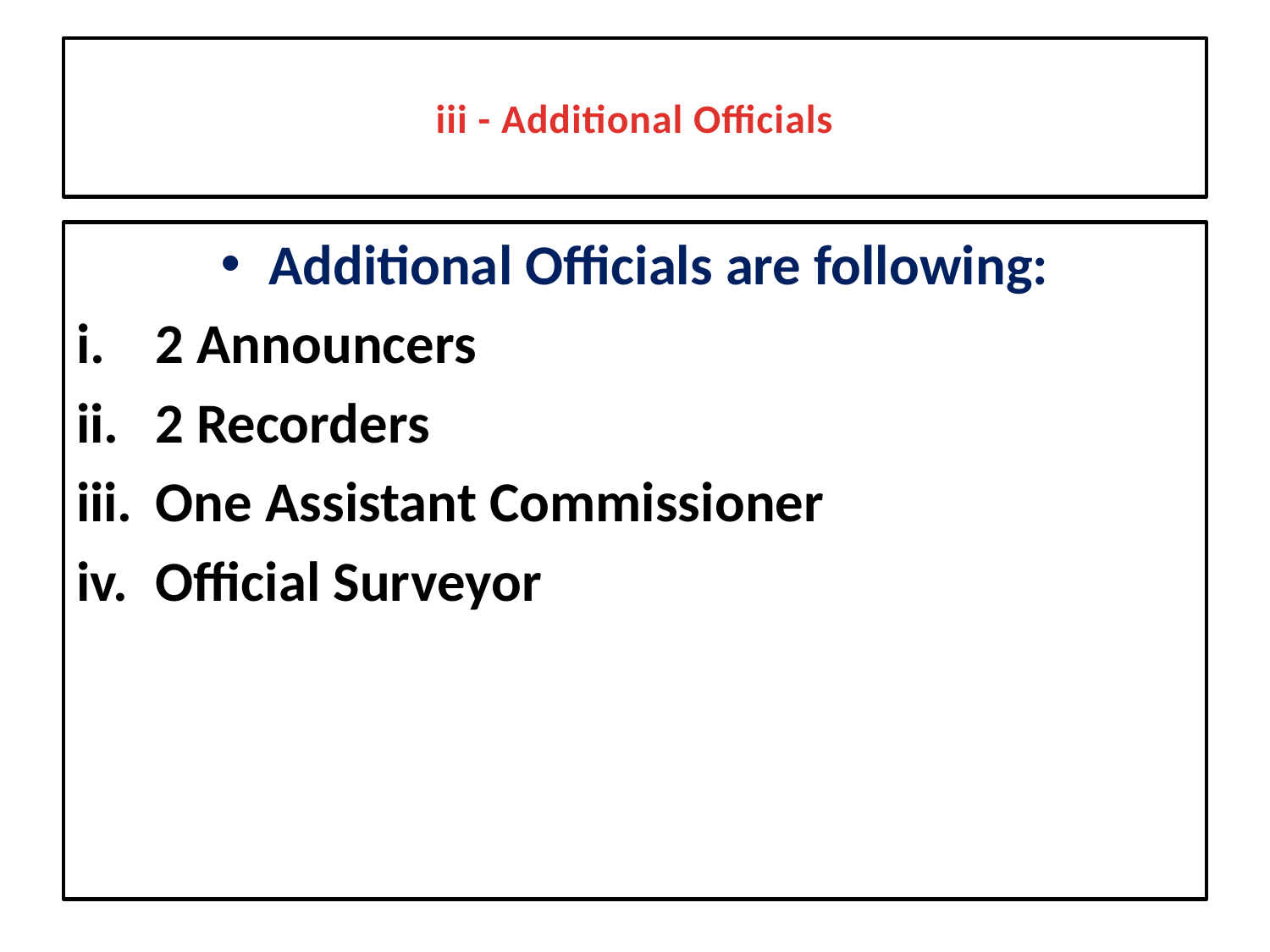

# iii - Additional Officials
Additional Officials are following:
2 Announcers
2 Recorders
One Assistant Commissioner
Official Surveyor